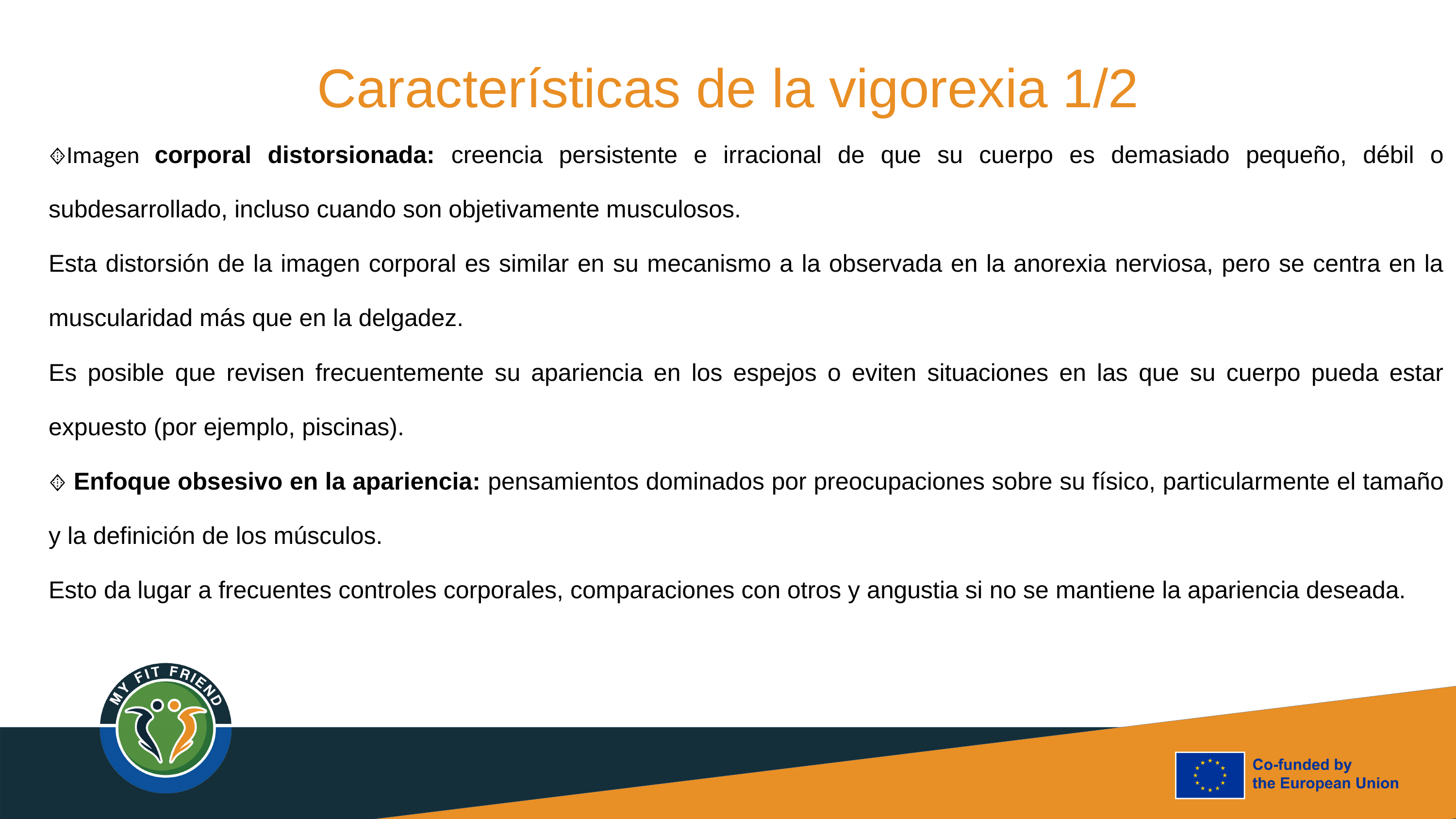

Características de la vigorexia 1/2
🔸Imagen corporal distorsionada: creencia persistente e irracional de que su cuerpo es demasiado pequeño, débil o subdesarrollado, incluso cuando son objetivamente musculosos.
Esta distorsión de la imagen corporal es similar en su mecanismo a la observada en la anorexia nerviosa, pero se centra en la muscularidad más que en la delgadez.
Es posible que revisen frecuentemente su apariencia en los espejos o eviten situaciones en las que su cuerpo pueda estar expuesto (por ejemplo, piscinas).
🔸 Enfoque obsesivo en la apariencia: pensamientos dominados por preocupaciones sobre su físico, particularmente el tamaño y la definición de los músculos.
Esto da lugar a frecuentes controles corporales, comparaciones con otros y angustia si no se mantiene la apariencia deseada.